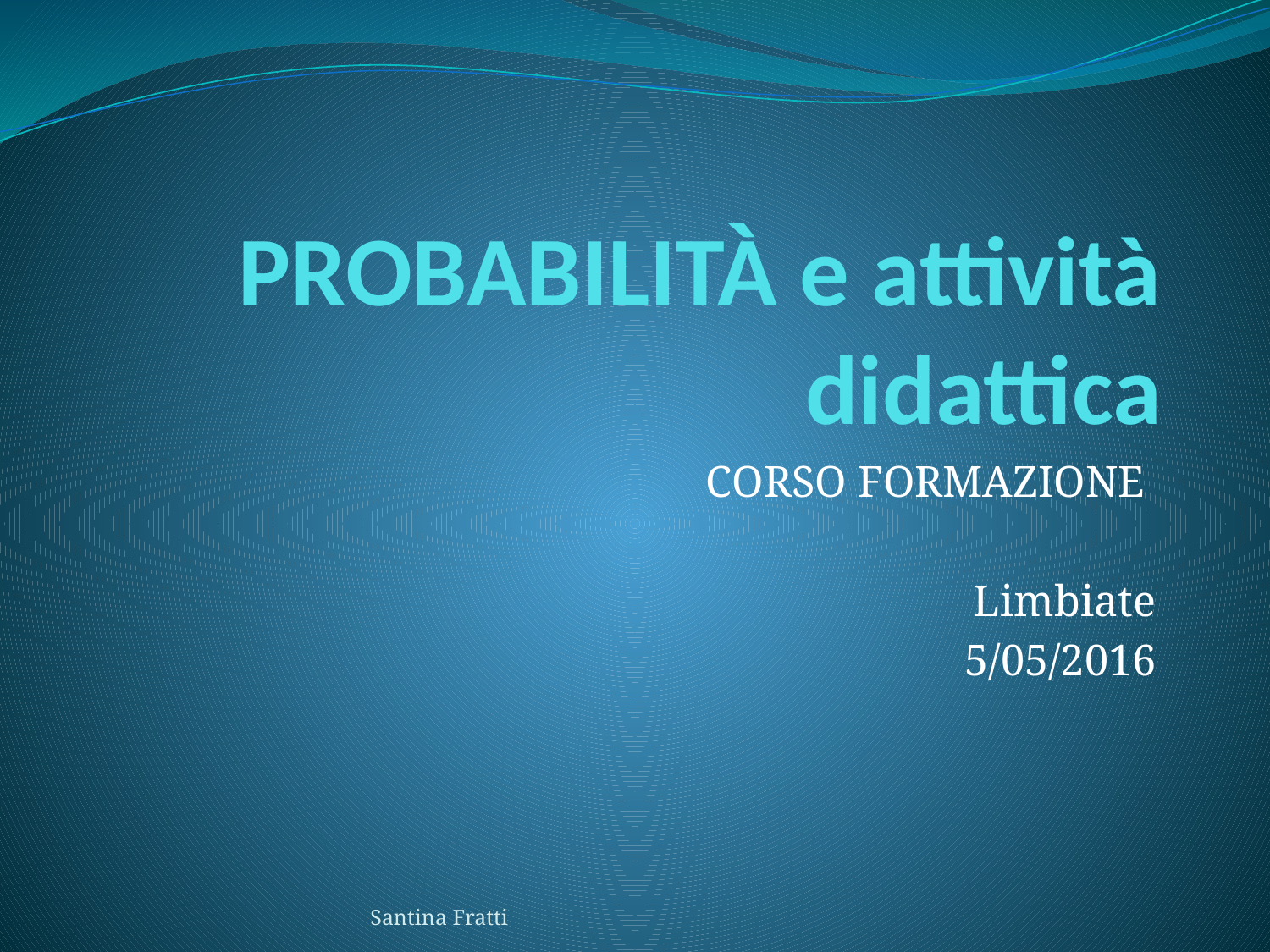

# PROBABILITÀ e attività didattica
CORSO FORMAZIONE

Limbiate
5/05/2016
Santina Fratti